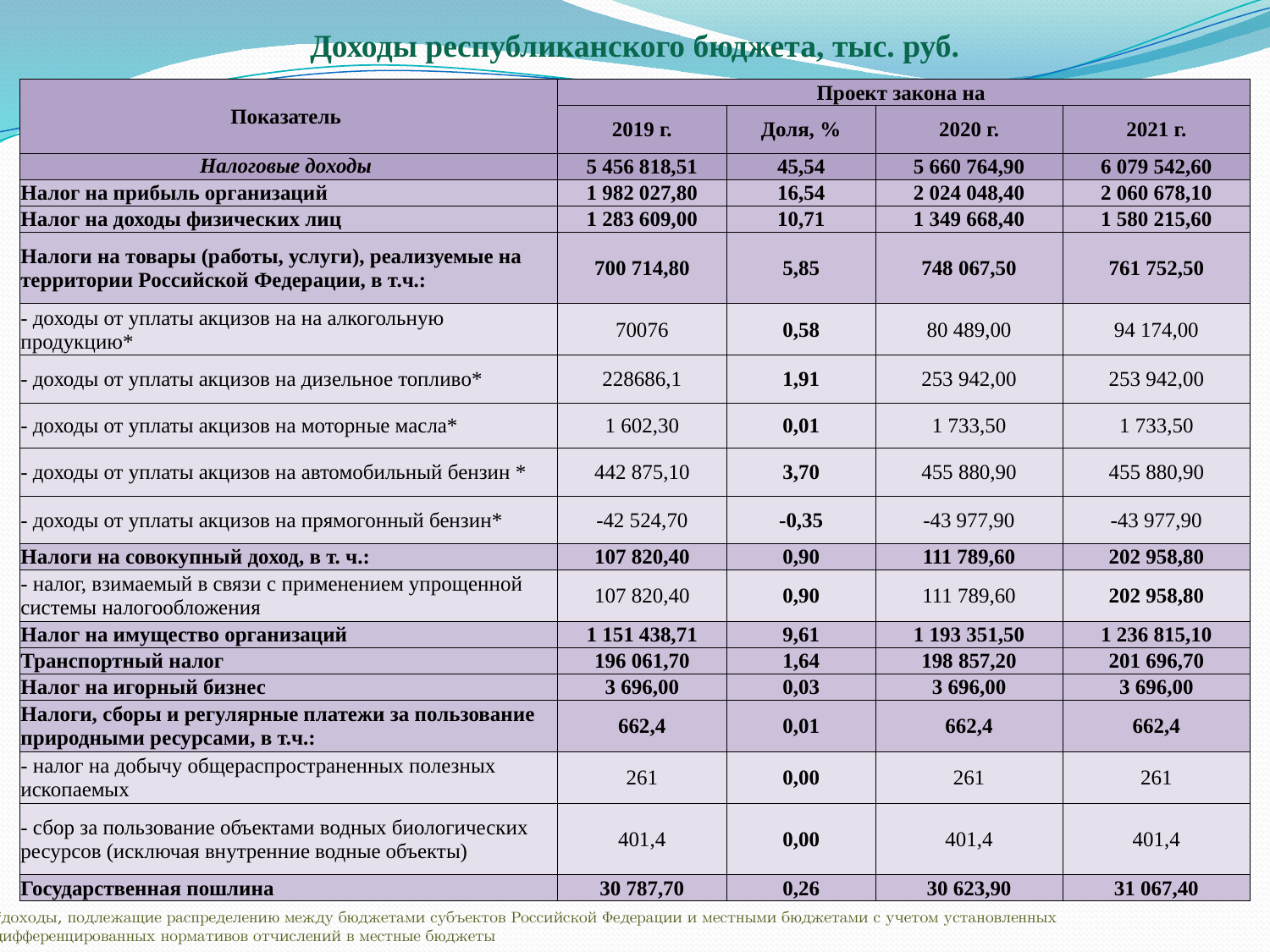

Доходы республиканского бюджета, тыс. руб.
| Показатель | Проект закона на |  |  |  |
| --- | --- | --- | --- | --- |
|  | 2019 г. | Доля, % | 2020 г. | 2021 г. |
| Налоговые доходы | 5 456 818,51 | 45,54 | 5 660 764,90 | 6 079 542,60 |
| Налог на прибыль организаций | 1 982 027,80 | 16,54 | 2 024 048,40 | 2 060 678,10 |
| Налог на доходы физических лиц | 1 283 609,00 | 10,71 | 1 349 668,40 | 1 580 215,60 |
| Налоги на товары (работы, услуги), реализуемые на территории Российской Федерации, в т.ч.: | 700 714,80 | 5,85 | 748 067,50 | 761 752,50 |
| - доходы от уплаты акцизов на на алкогольную продукцию\* | 70076 | 0,58 | 80 489,00 | 94 174,00 |
| - доходы от уплаты акцизов на дизельное топливо\* | 228686,1 | 1,91 | 253 942,00 | 253 942,00 |
| - доходы от уплаты акцизов на моторные масла\* | 1 602,30 | 0,01 | 1 733,50 | 1 733,50 |
| - доходы от уплаты акцизов на автомобильный бензин \* | 442 875,10 | 3,70 | 455 880,90 | 455 880,90 |
| - доходы от уплаты акцизов на прямогонный бензин\* | -42 524,70 | -0,35 | -43 977,90 | -43 977,90 |
| Налоги на совокупный доход, в т. ч.: | 107 820,40 | 0,90 | 111 789,60 | 202 958,80 |
| - налог, взимаемый в связи с применением упрощенной системы налогообложения | 107 820,40 | 0,90 | 111 789,60 | 202 958,80 |
| Налог на имущество организаций | 1 151 438,71 | 9,61 | 1 193 351,50 | 1 236 815,10 |
| Транспортный налог | 196 061,70 | 1,64 | 198 857,20 | 201 696,70 |
| Налог на игорный бизнес | 3 696,00 | 0,03 | 3 696,00 | 3 696,00 |
| Налоги, сборы и регулярные платежи за пользование природными ресурсами, в т.ч.: | 662,4 | 0,01 | 662,4 | 662,4 |
| - налог на добычу общераспространенных полезных ископаемых | 261 | 0,00 | 261 | 261 |
| - сбор за пользование объектами водных биологических ресурсов (исключая внутренние водные объекты) | 401,4 | 0,00 | 401,4 | 401,4 |
| Государственная пошлина | 30 787,70 | 0,26 | 30 623,90 | 31 067,40 |
*доходы, подлежащие распределению между бюджетами субъектов Российской Федерации и местными бюджетами с учетом установленных
дифференцированных нормативов отчислений в местные бюджеты